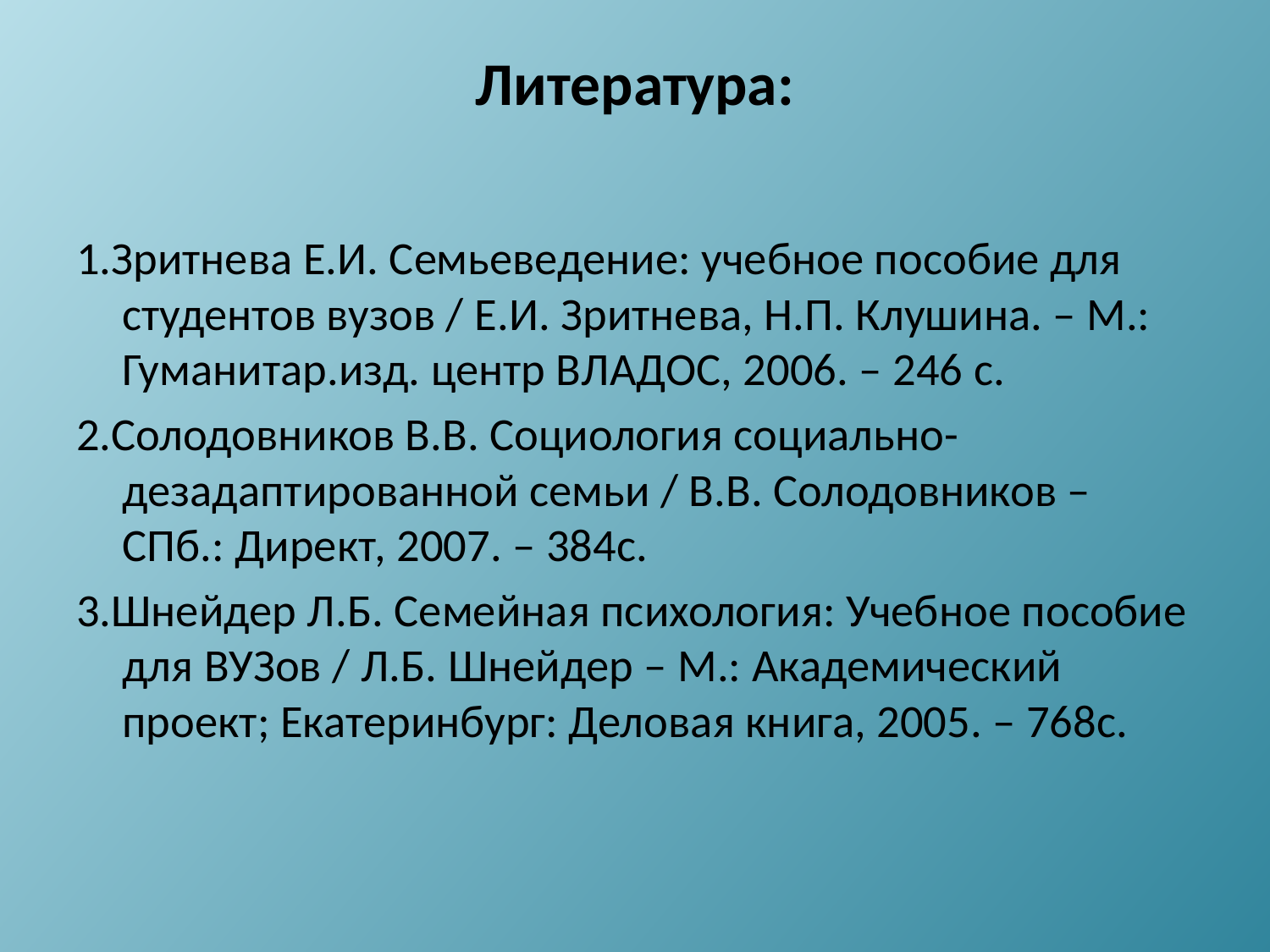

# Литература:
1.Зритнева Е.И. Семьеведение: учебное пособие для студентов вузов / Е.И. Зритнева, Н.П. Клушина. – М.: Гуманитар.изд. центр ВЛАДОС, 2006. – 246 с.
2.Солодовников В.В. Социология социально-дезадаптированной семьи / В.В. Солодовников – СПб.: Директ, 2007. – 384с.
3.Шнейдер Л.Б. Семейная психология: Учебное пособие для ВУЗов / Л.Б. Шнейдер – М.: Академический проект; Екатеринбург: Деловая книга, 2005. – 768с.